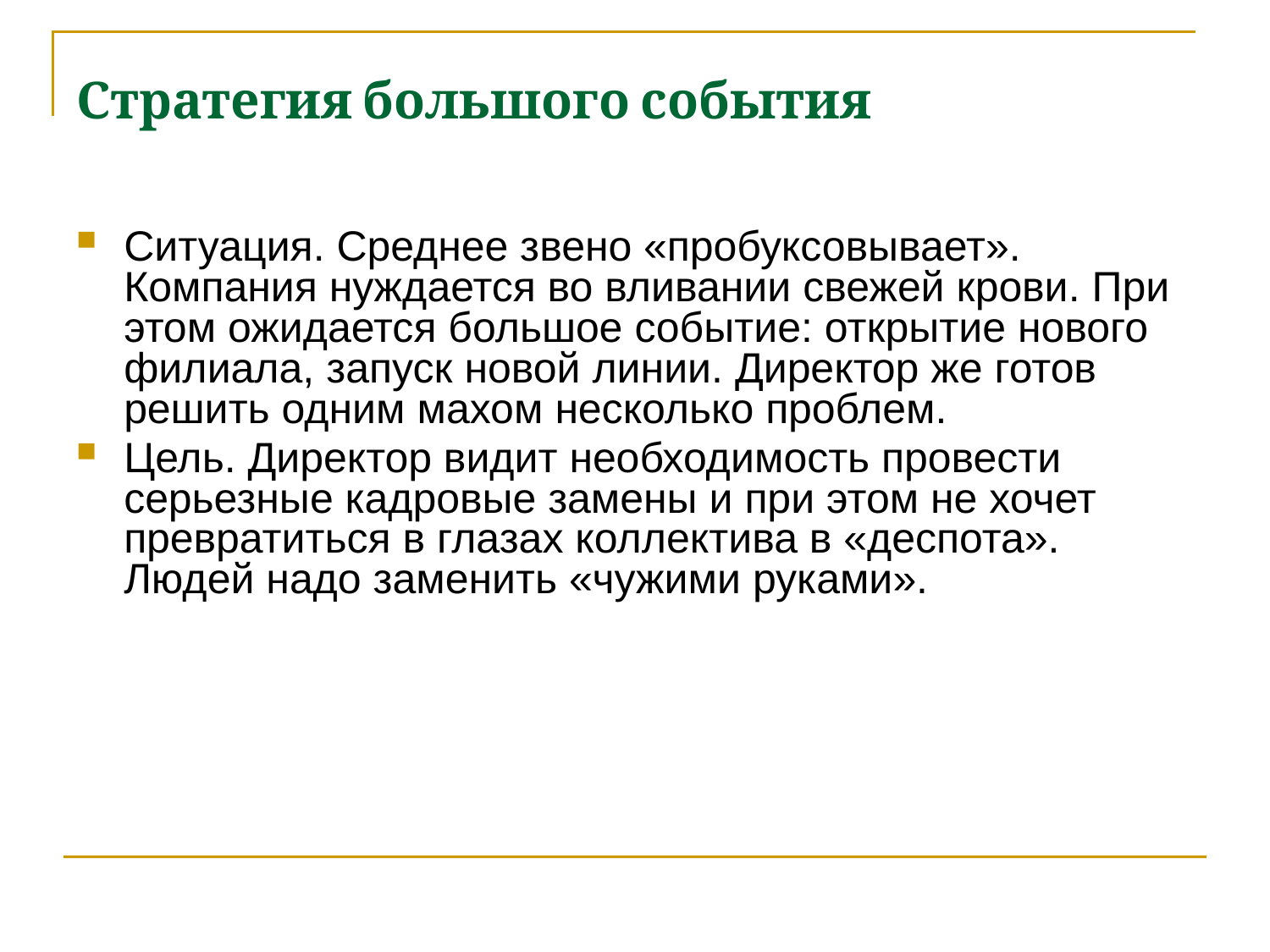

Стратегия большого события
Ситуация. Среднее звено «пробуксовывает». Компания нуждается во вливании свежей крови. При этом ожидается большое событие: открытие нового филиала, запуск новой линии. Директор же готов решить одним махом несколько проблем.
Цель. Директор видит необходимость провести серьезные кадровые замены и при этом не хочет превратиться в глазах коллектива в «деспота». Людей надо заменить «чужими руками».